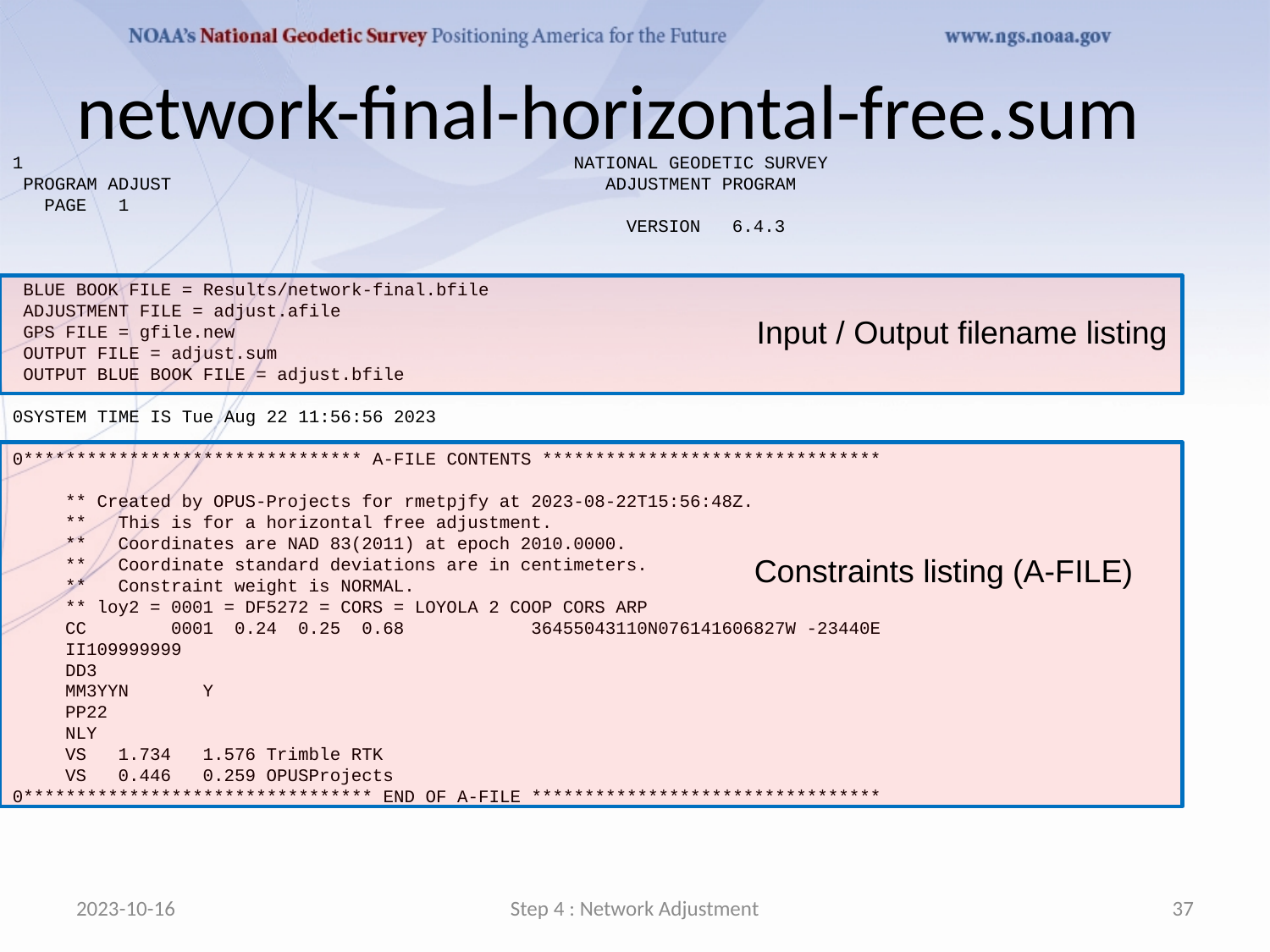

# network-final-horizontal-free.sum
1                                                    NATIONAL GEODETIC SURVEY
 PROGRAM ADJUST                                         ADJUSTMENT PROGRAM                                               PAGE   1
                                                          VERSION   6.4.3

 BLUE BOOK FILE = Results/network-final.bfile
 ADJUSTMENT FILE = adjust.afile
 GPS FILE = gfile.new
 OUTPUT FILE = adjust.sum
 OUTPUT BLUE BOOK FILE = adjust.bfile

0SYSTEM TIME IS Tue Aug 22 11:56:56 2023

0******************************** A-FILE CONTENTS ********************************

     ** Created by OPUS-Projects for rmetpjfy at 2023-08-22T15:56:48Z.
     **   This is for a horizontal free adjustment.
     **   Coordinates are NAD 83(2011) at epoch 2010.0000.
     **   Coordinate standard deviations are in centimeters.
     **   Constraint weight is NORMAL.
     ** loy2 = 0001 = DF5272 = CORS = LOYOLA 2 COOP CORS ARP
     CC        0001  0.24  0.25  0.68            36455043110N076141606827W -23440E
     II109999999
     DD3
     MM3YYN       Y
     PP22
     NLY
     VS   1.734   1.576 Trimble RTK
     VS   0.446   0.259 OPUSProjects
0********************************* END OF A-FILE *********************************

Input / Output filename listing

Constraints listing (A-FILE)
2023-10-16
Step 4 : Network Adjustment
37